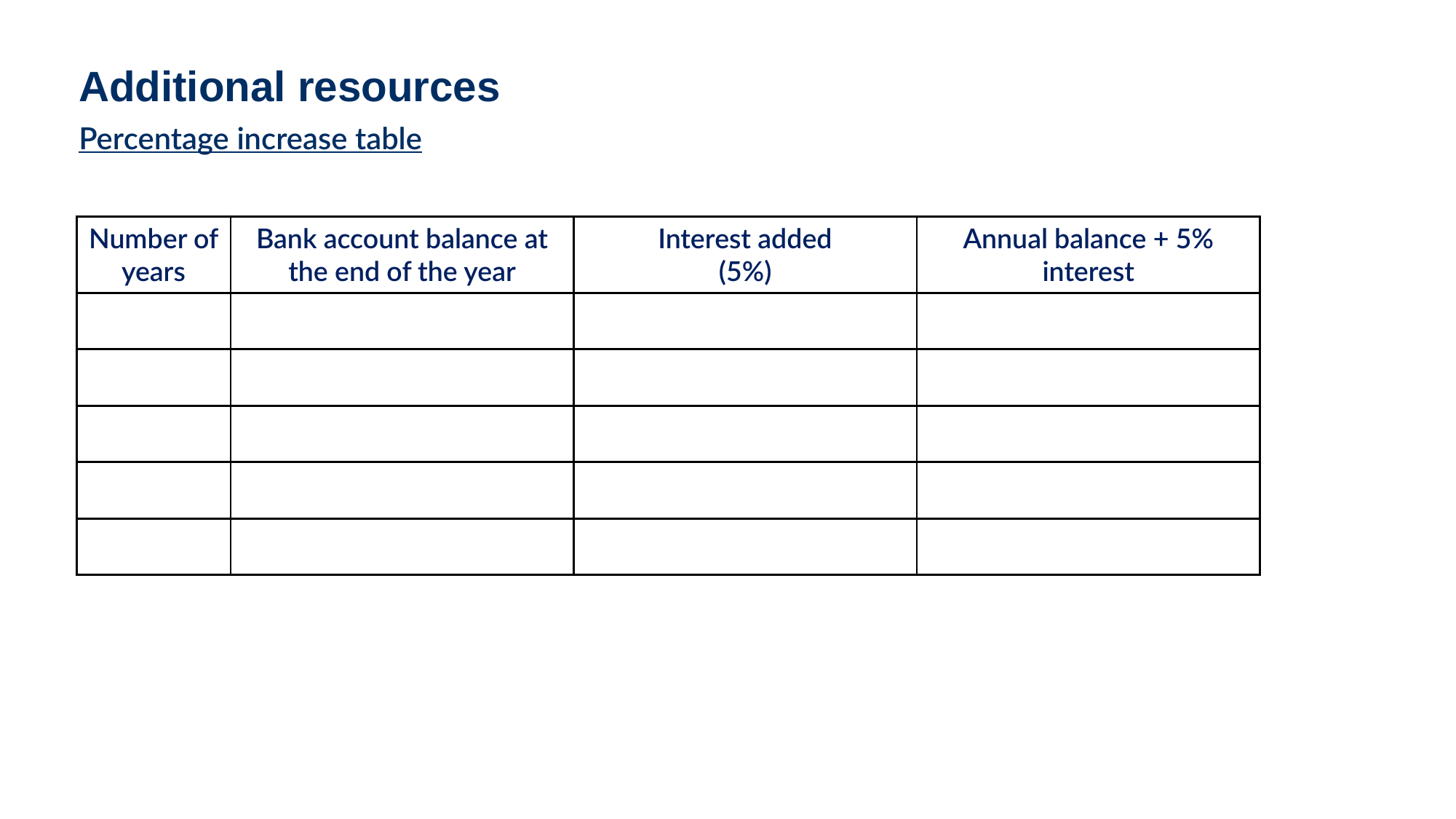

Additional resources
Percentage increase table

| Number of years | Bank account balance at the end of the year | Interest added (5%) | Annual balance + 5% interest |
| --- | --- | --- | --- |
|  |  |  |  |
|  |  |  |  |
|  |  |  |  |
|  |  |  |  |
|  |  |  |  |